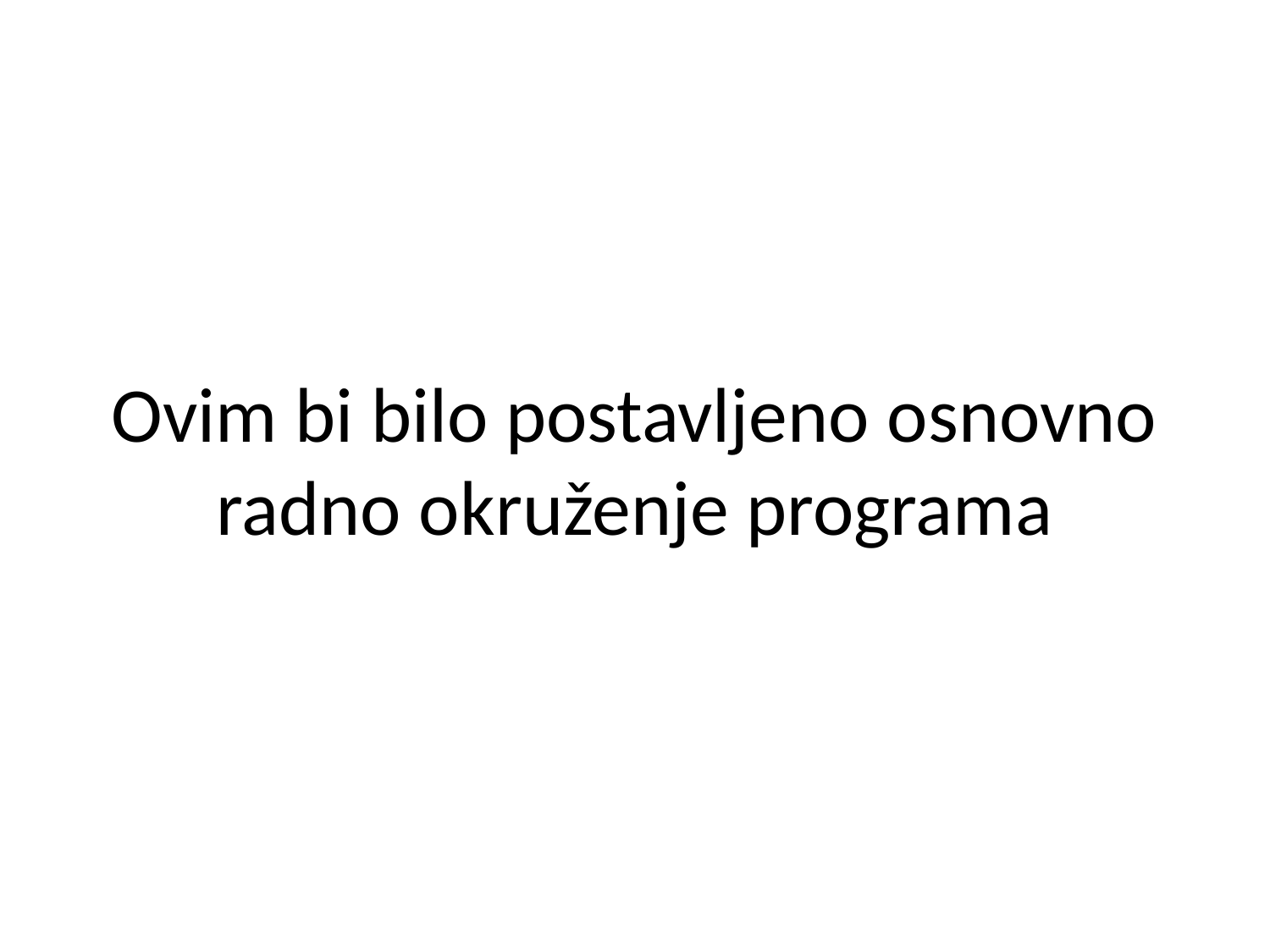

# Ovim bi bilo postavljeno osnovno radno okruženje programa